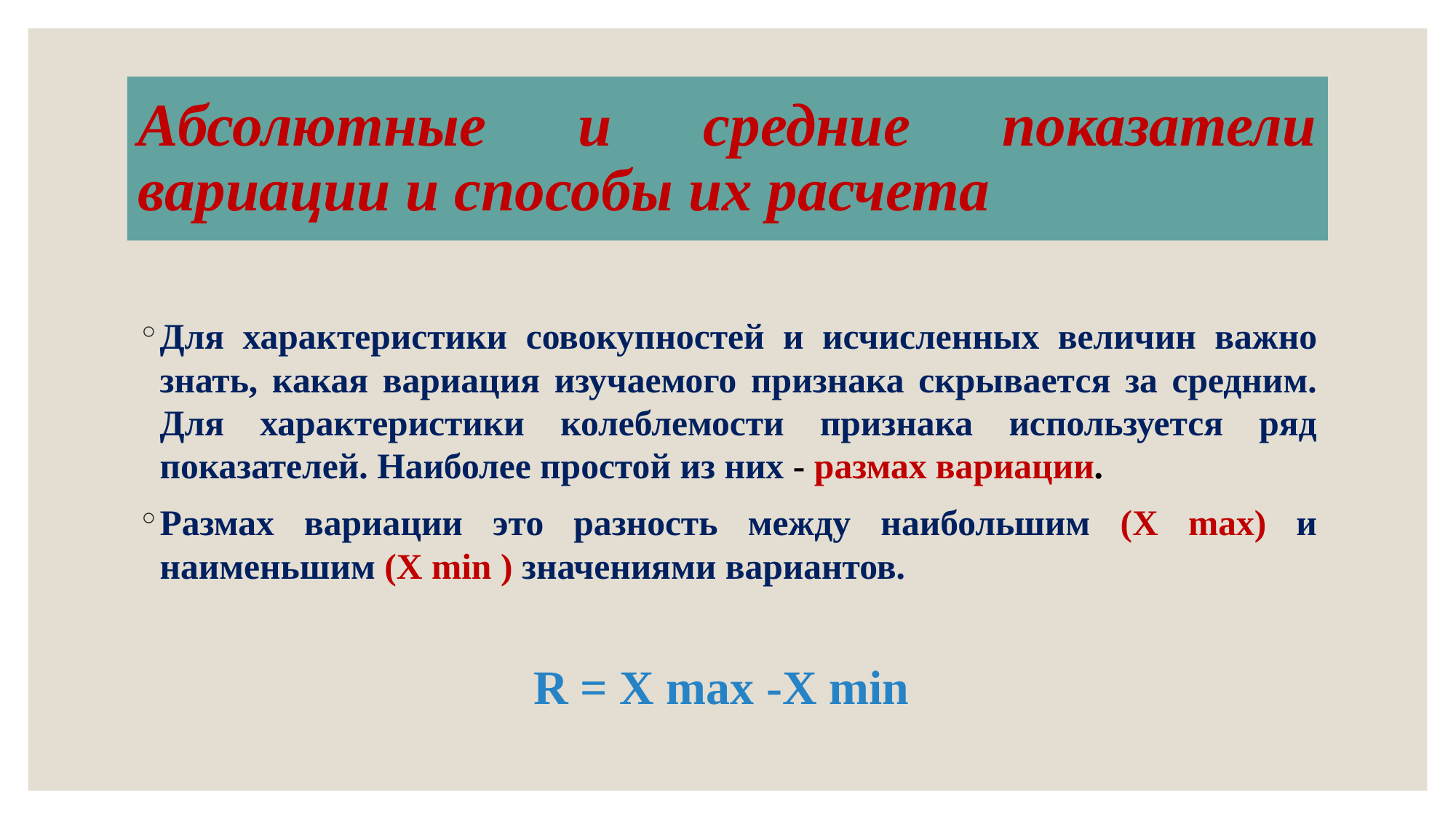

# Абсолютные и средние показатели вариации и способы их расчета

Для характеристики совокупностей и исчисленных величин важно знать, какая вариация изучаемого признака скрывается за средним. Для характеристики колеблемости признака используется ряд показателей. Наиболее простой из них - размах вариации.
Размах вариации это разность между наибольшим (X max) и наименьшим (X min ) значениями вариантов.

R = X max -X min